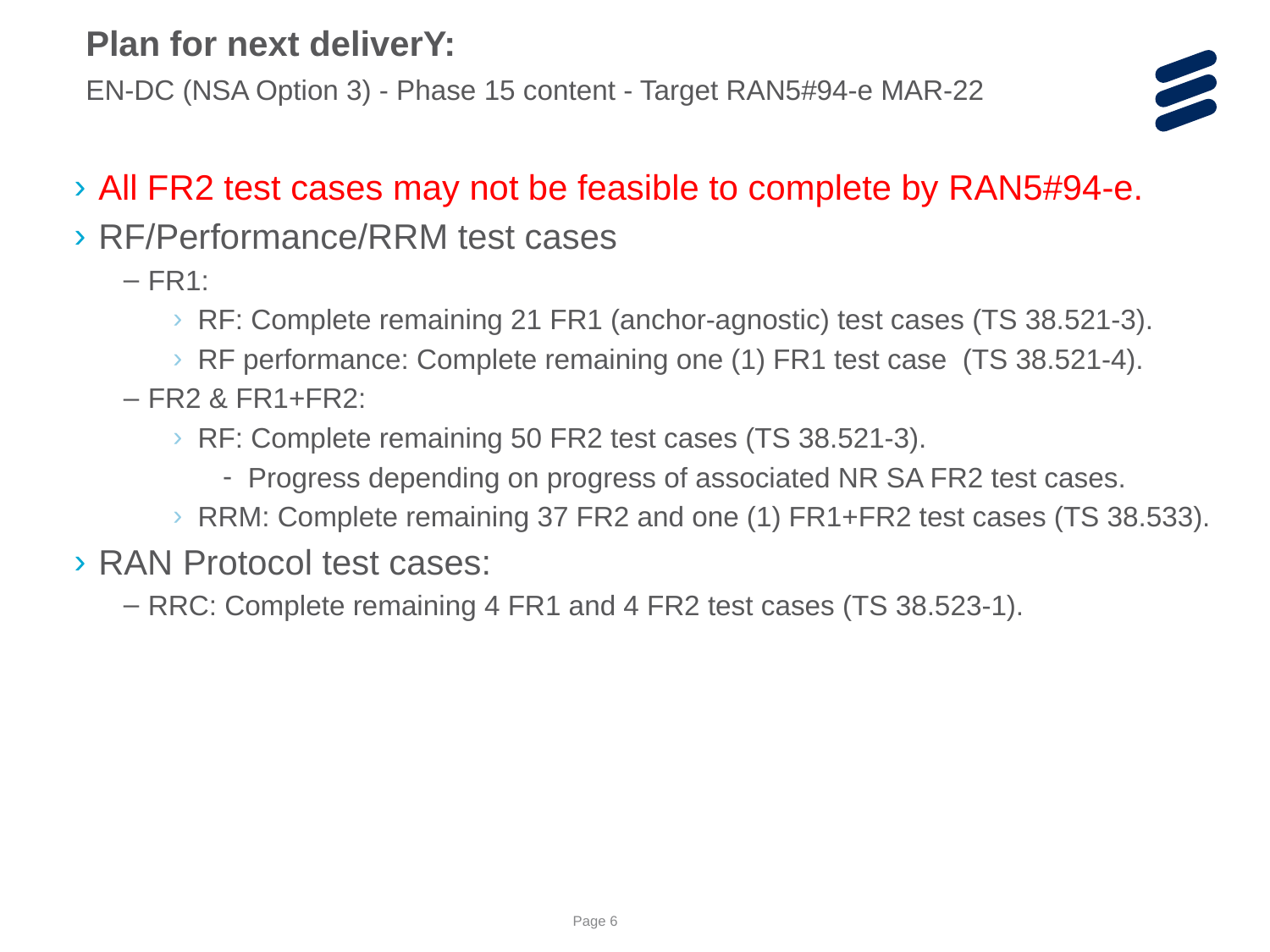

Plan for next deliverY:

EN-DC (NSA Option 3) - Phase 15 content - Target RAN5#94-e MAR-22
All FR2 test cases may not be feasible to complete by RAN5#94-e.
RF/Performance/RRM test cases
FR1:
RF: Complete remaining 21 FR1 (anchor-agnostic) test cases (TS 38.521-3).
RF performance: Complete remaining one (1) FR1 test case  (TS 38.521-4).
FR2 & FR1+FR2:
RF: Complete remaining 50 FR2 test cases (TS 38.521-3).
Progress depending on progress of associated NR SA FR2 test cases.
RRM: Complete remaining 37 FR2 and one (1) FR1+FR2 test cases (TS 38.533).
RAN Protocol test cases:
RRC: Complete remaining 4 FR1 and 4 FR2 test cases (TS 38.523-1).